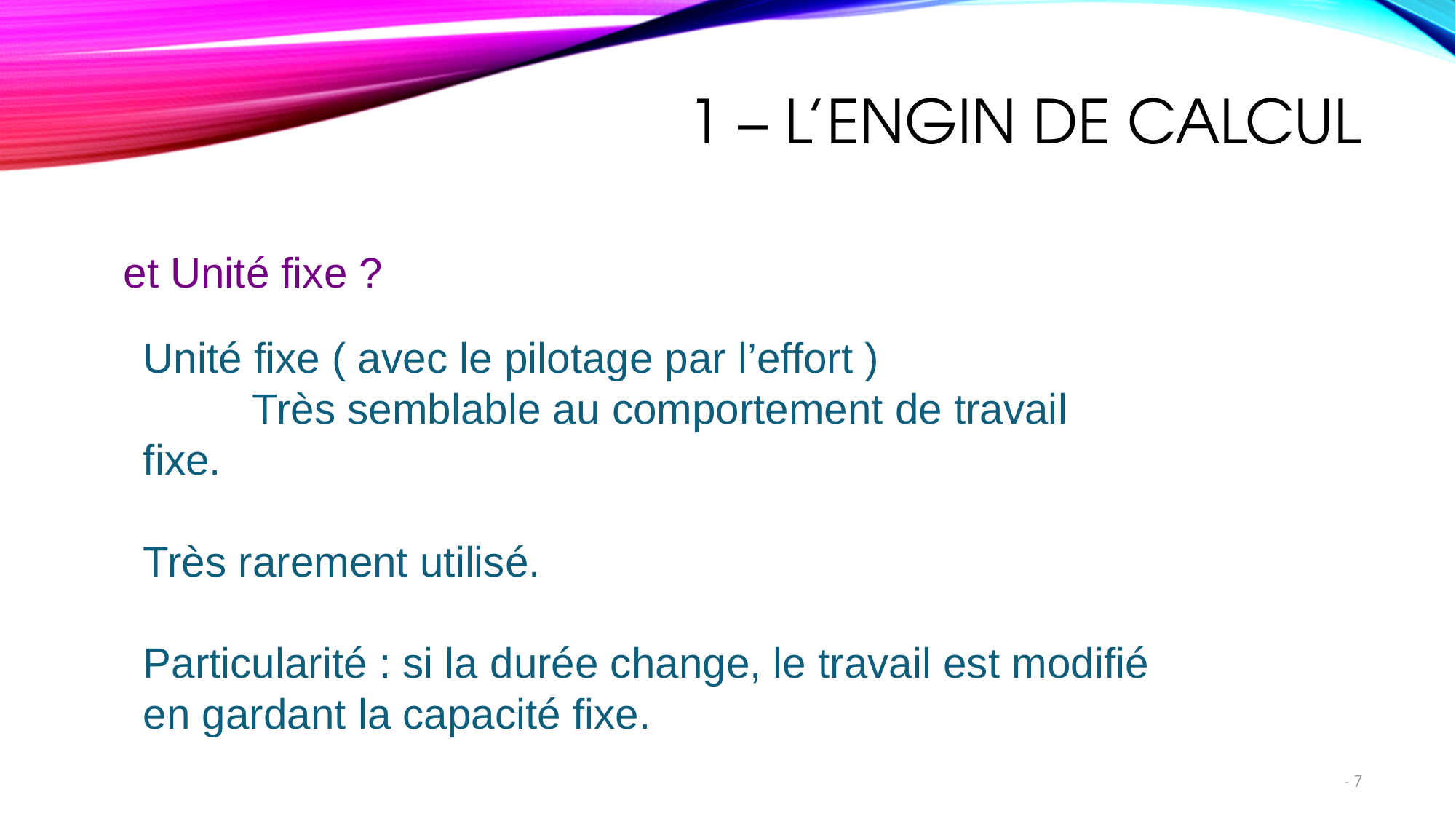

# 1 – L’engin de calcul
et Unité fixe ?
Unité fixe ( avec le pilotage par l’effort )
	Très semblable au comportement de travail fixe.

Très rarement utilisé.

Particularité : si la durée change, le travail est modifié en gardant la capacité fixe.
7